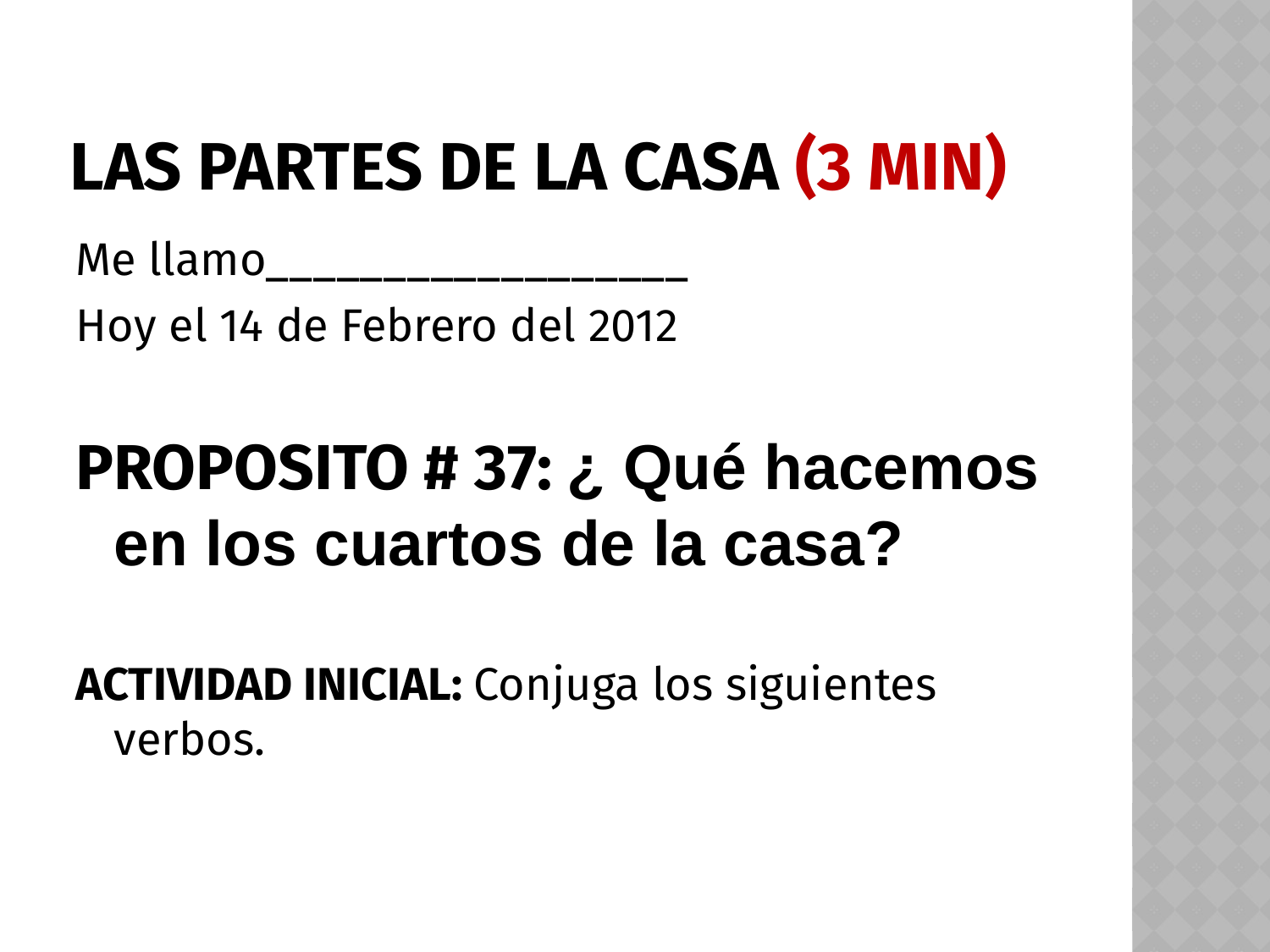

# LAS PARTES DE LA CASA (3 min)
Me llamo__________________
Hoy el 14 de Febrero del 2012

PROPOSITO # 37: ¿ Qué hacemos en los cuartos de la casa?

ACTIVIDAD INICIAL: Conjuga los siguientes verbos.